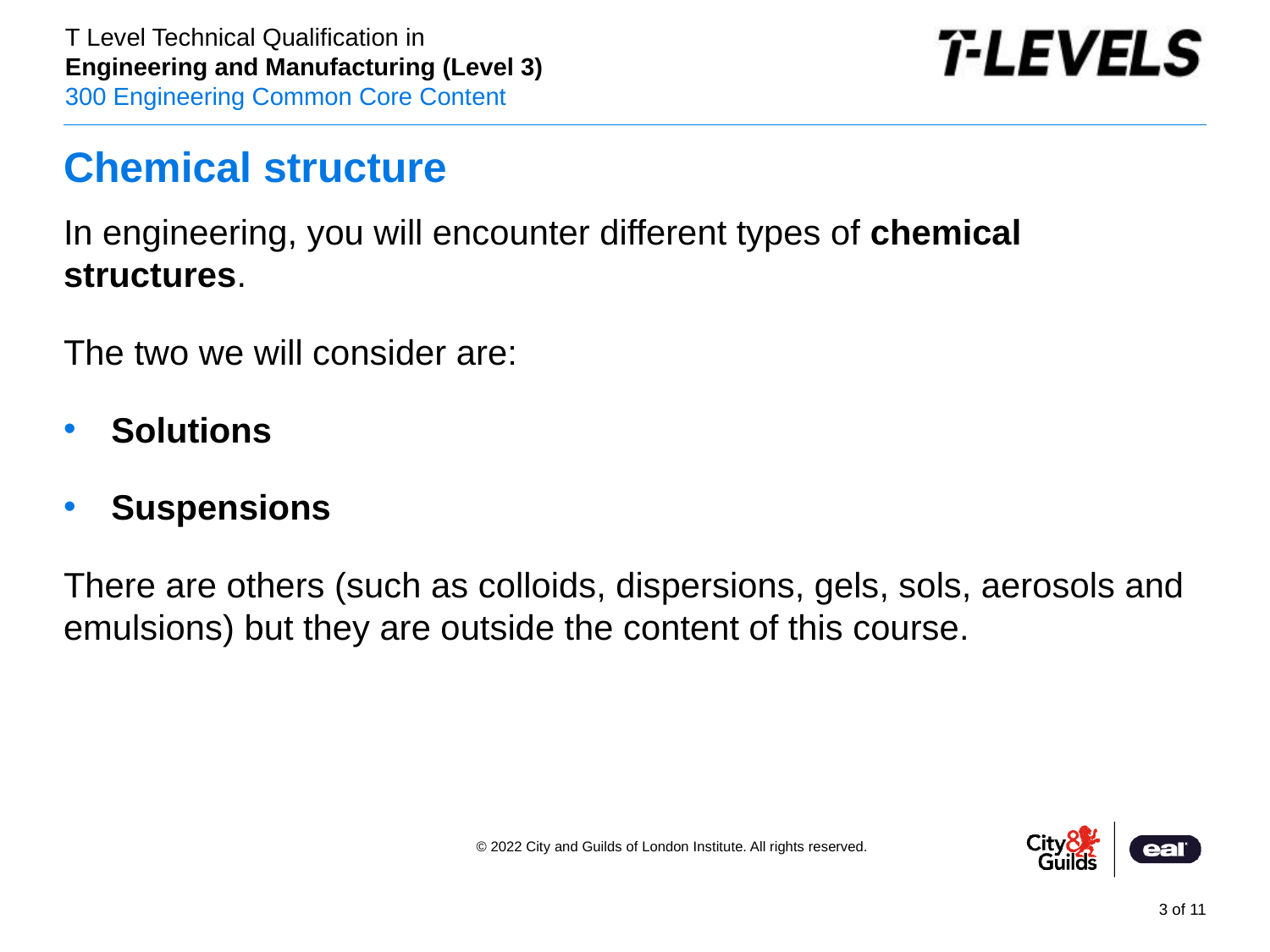

# Chemical structure
In engineering, you will encounter different types of chemical structures.
The two we will consider are:
Solutions
Suspensions
There are others (such as colloids, dispersions, gels, sols, aerosols and emulsions) but they are outside the content of this course.